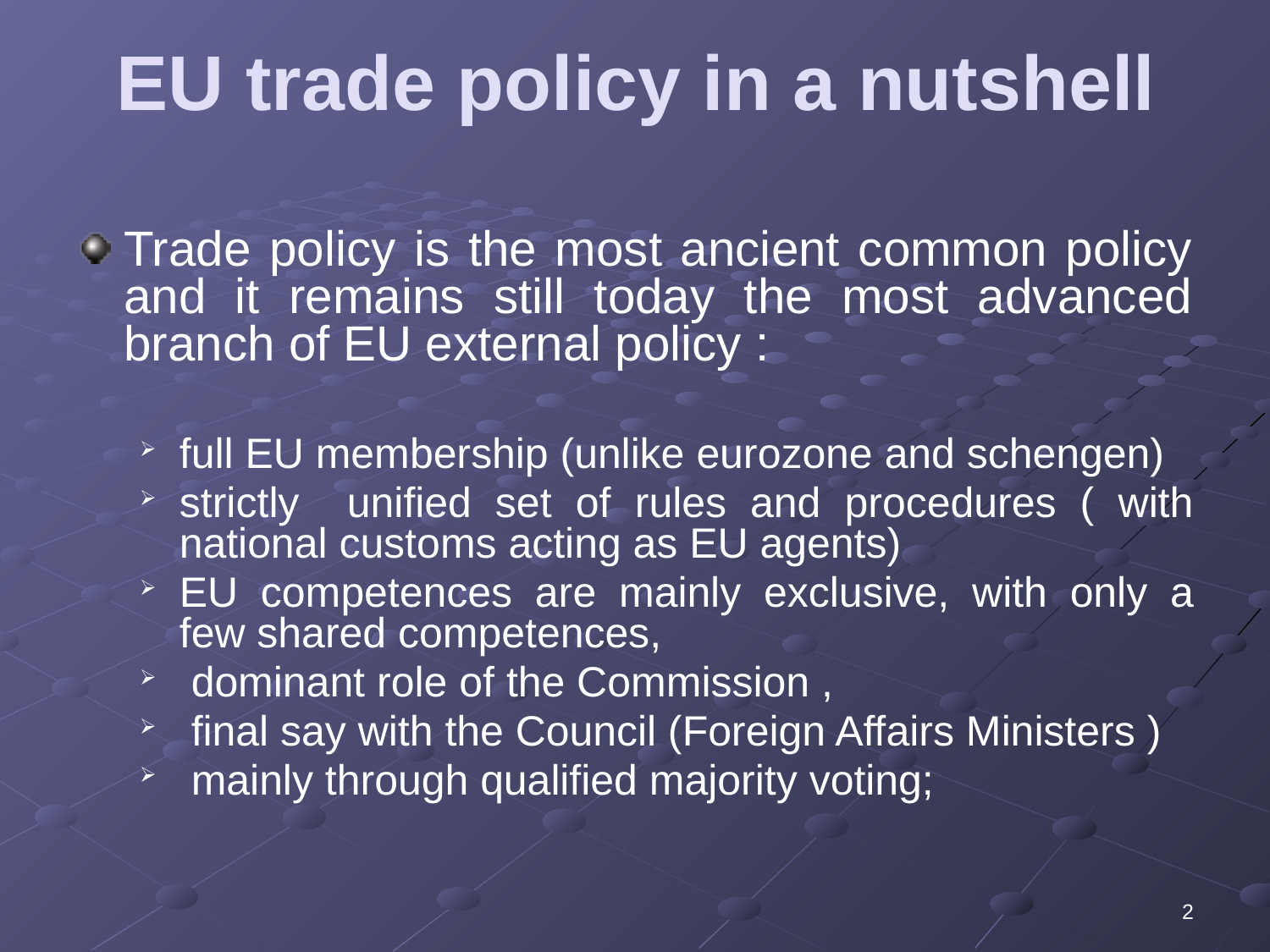

# EU trade policy in a nutshell
Trade policy is the most ancient common policy and it remains still today the most advanced branch of EU external policy :

full EU membership (unlike eurozone and schengen)
strictly  unified set of rules and procedures ( with national customs acting as EU agents)
EU competences are mainly exclusive, with only a few shared competences,
 dominant role of the Commission ,
 final say with the Council (Foreign Affairs Ministers )
 mainly through qualified majority voting;
2